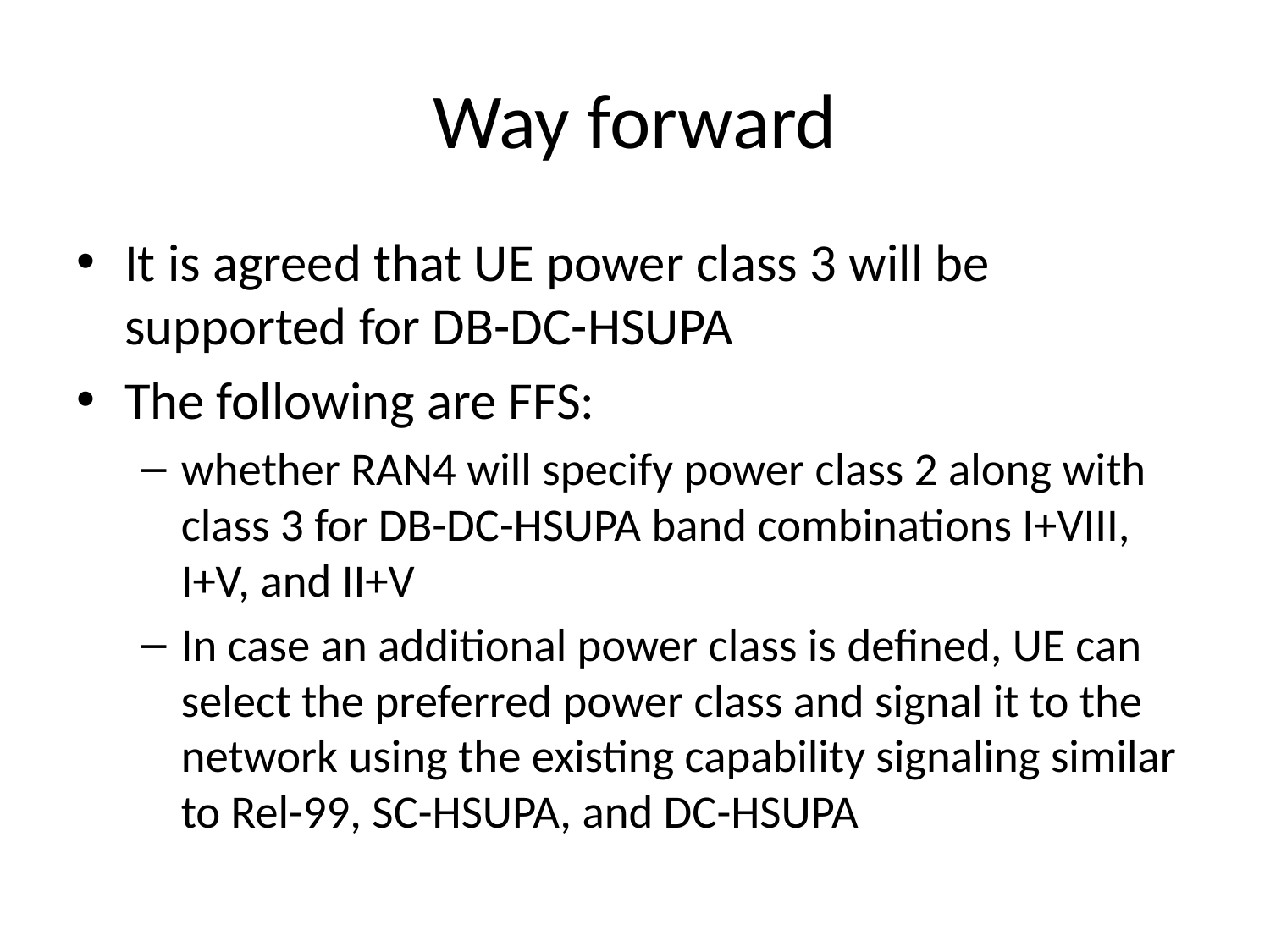

# Way forward
It is agreed that UE power class 3 will be supported for DB-DC-HSUPA
The following are FFS:
whether RAN4 will specify power class 2 along with class 3 for DB-DC-HSUPA band combinations I+VIII, I+V, and II+V
In case an additional power class is defined, UE can select the preferred power class and signal it to the network using the existing capability signaling similar to Rel-99, SC-HSUPA, and DC-HSUPA